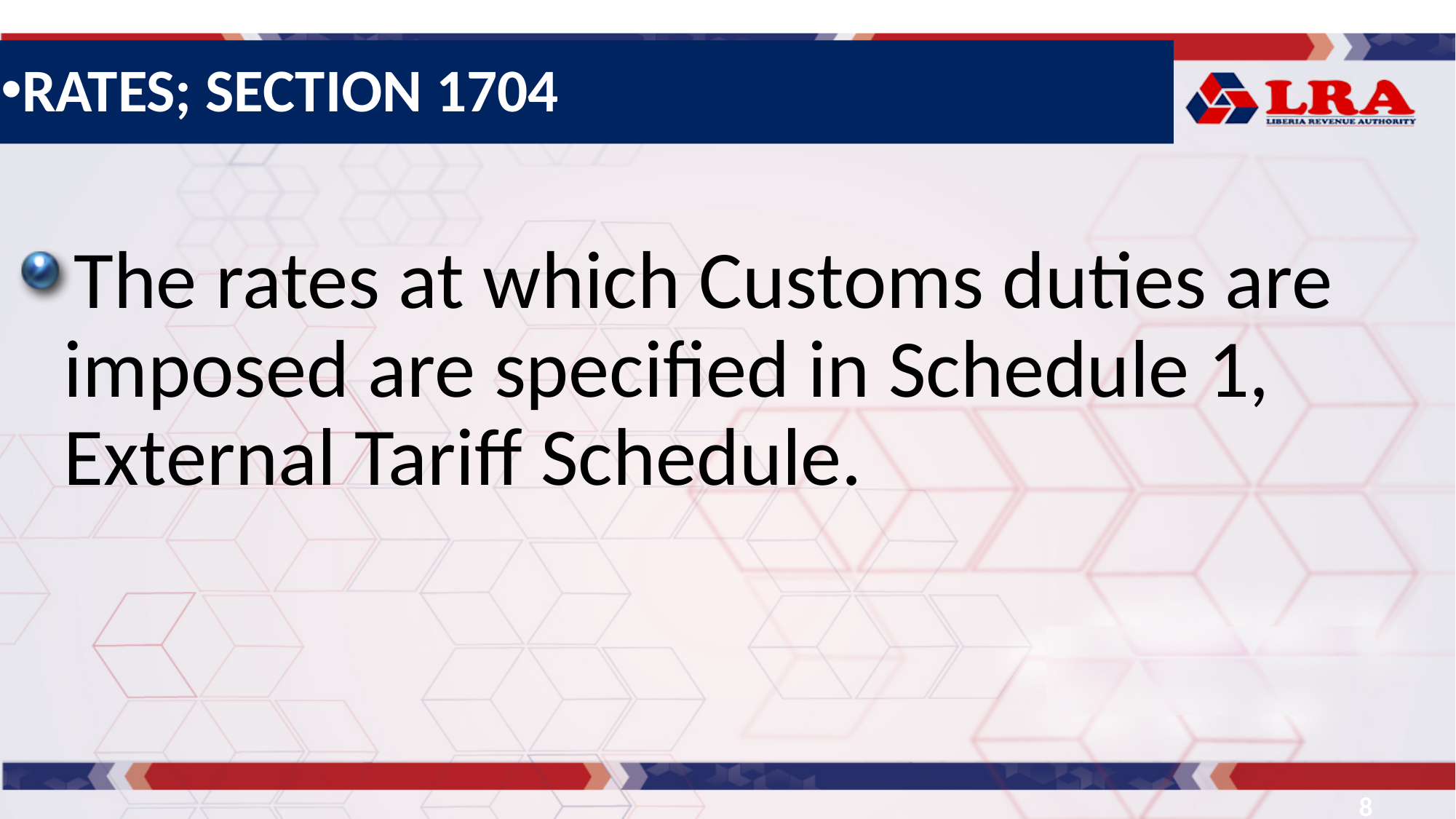

RATES; SECTION 1704

The rates at which Customs duties are imposed are specified in Schedule 1, External Tariff Schedule.
8